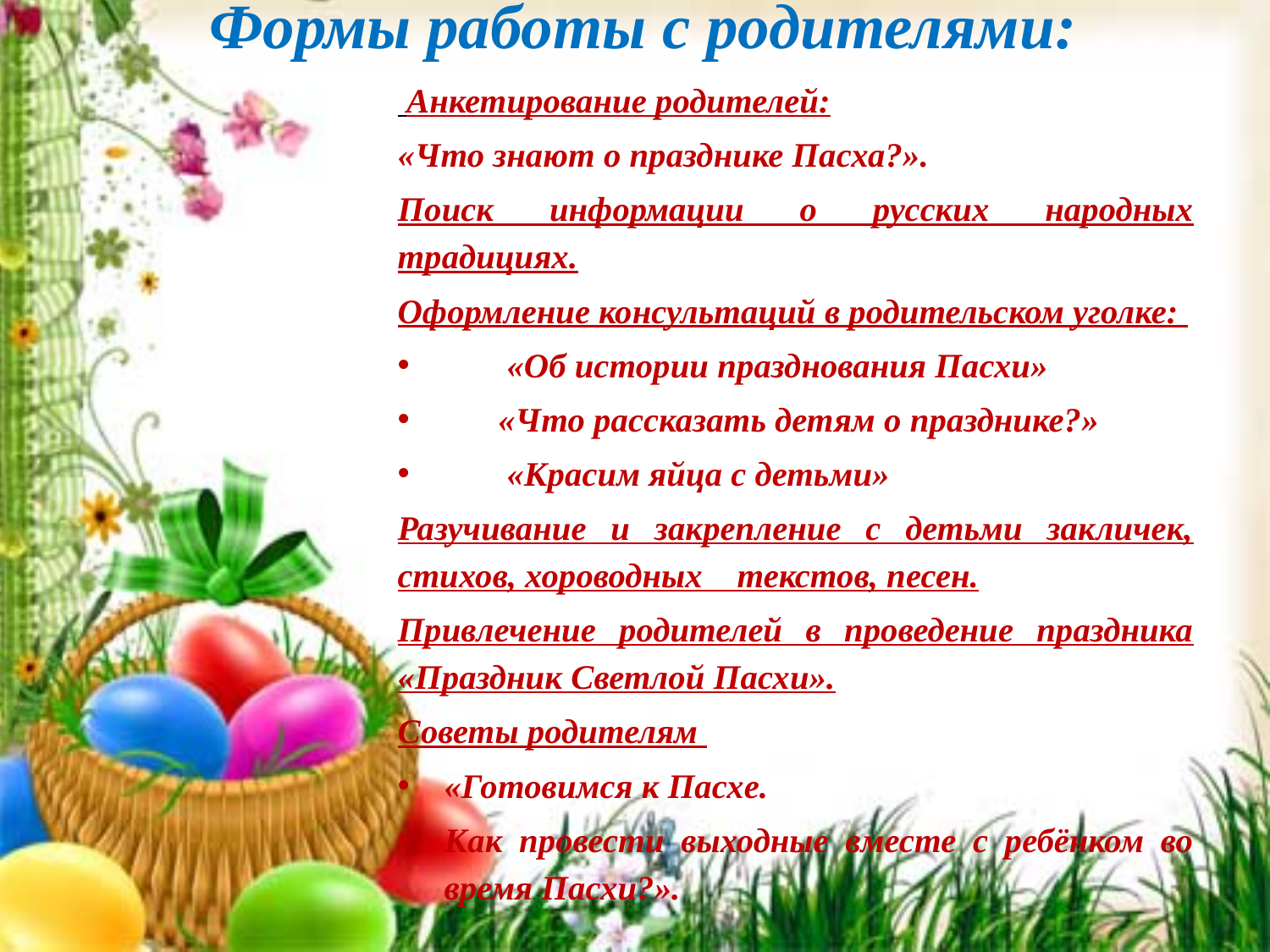

# Формы работы с родителями:
 Анкетирование родителей:
«Что знают о празднике Пасха?».
Поиск информации о русских народных традициях.
Оформление консультаций в родительском уголке:
         «Об истории празднования Пасхи»
        «Что рассказать детям о празднике?»
         «Красим яйца с детьми»
Разучивание и закрепление с детьми закличек, стихов, хороводных    текстов, песен.
Привлечение родителей в проведение праздника «Праздник Светлой Пасхи».
Советы родителям
«Готовимся к Пасхе.
Как провести выходные вместе с ребёнком во время Пасхи?».